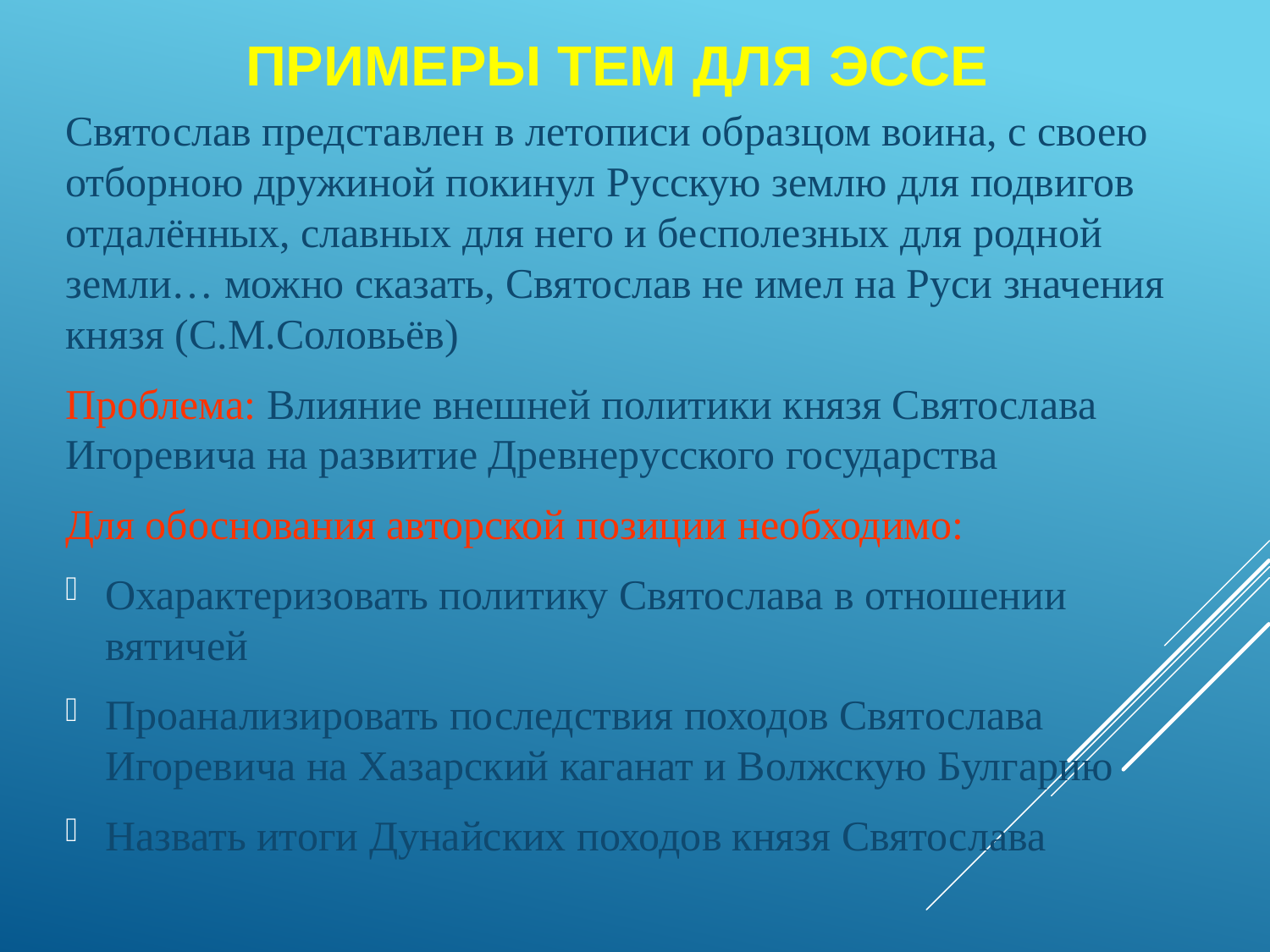

# Примеры тем для эссе
Святослав представлен в летописи образцом воина, с своею отборною дружиной покинул Русскую землю для подвигов отдалённых, славных для него и бесполезных для родной земли… можно сказать, Святослав не имел на Руси значения князя (С.М.Соловьёв)
Проблема: Влияние внешней политики князя Святослава Игоревича на развитие Древнерусского государства
Для обоснования авторской позиции необходимо:
Охарактеризовать политику Святослава в отношении вятичей
Проанализировать последствия походов Святослава Игоревича на Хазарский каганат и Волжскую Булгарию
Назвать итоги Дунайских походов князя Святослава